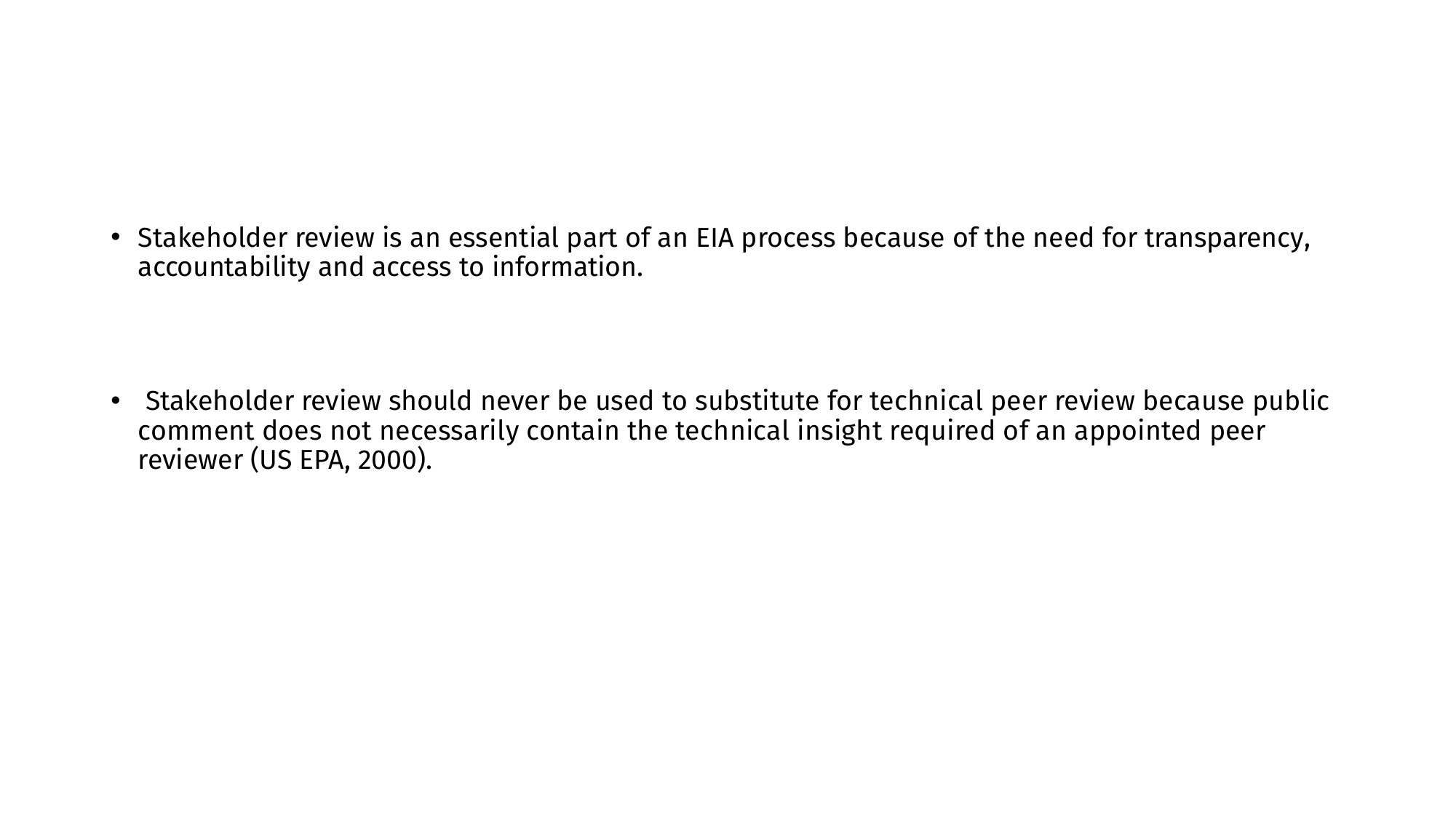

#
Stakeholder review is an essential part of an EIA process because of the need for transparency, accountability and access to information.

 Stakeholder review should never be used to substitute for technical peer review because public comment does not necessarily contain the technical insight required of an appointed peer reviewer (US EPA, 2000).